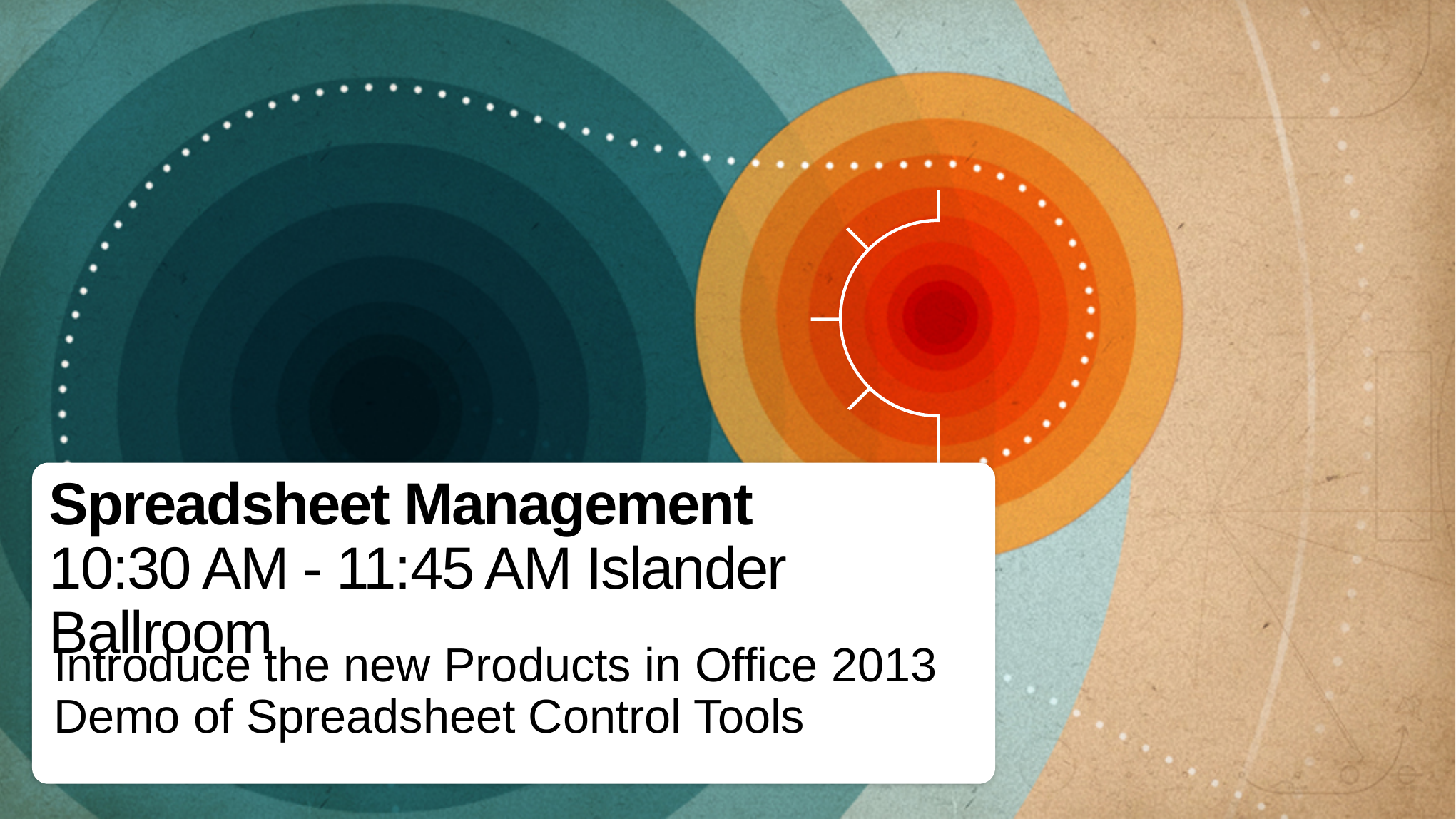

# Spreadsheet Management 10:30 AM - 11:45 AM Islander Ballroom
Introduce the new Products in Office 2013
Demo of Spreadsheet Control Tools